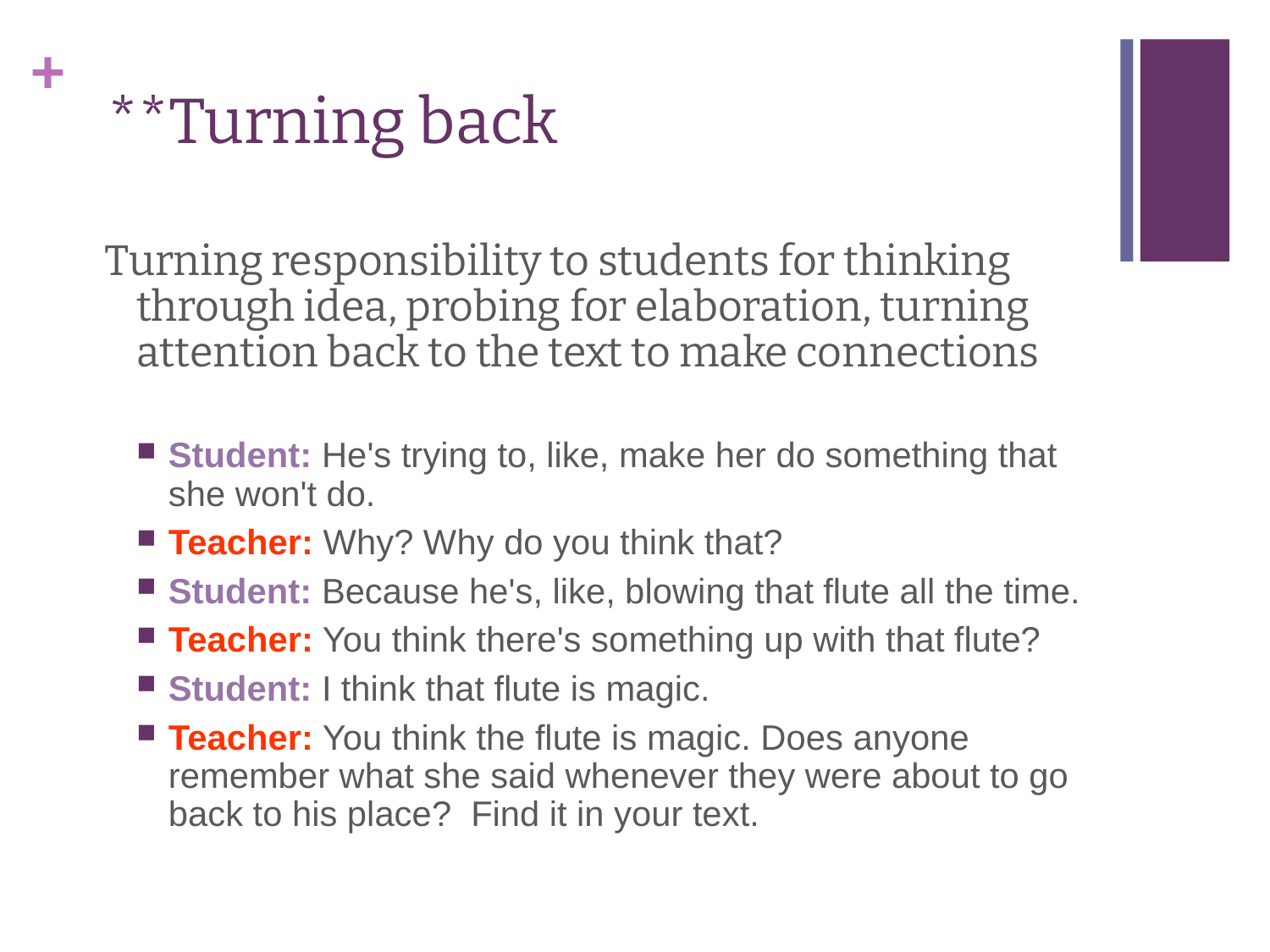

# **Turning back
Turning responsibility to students for thinking through idea, probing for elaboration, turning attention back to the text to make connections
Student: He's trying to, like, make her do something that she won't do.
Teacher: Why? Why do you think that?
Student: Because he's, like, blowing that flute all the time.
Teacher: You think there's something up with that flute?
Student: I think that flute is magic.
Teacher: You think the flute is magic. Does anyone remember what she said whenever they were about to go back to his place?  Find it in your text.